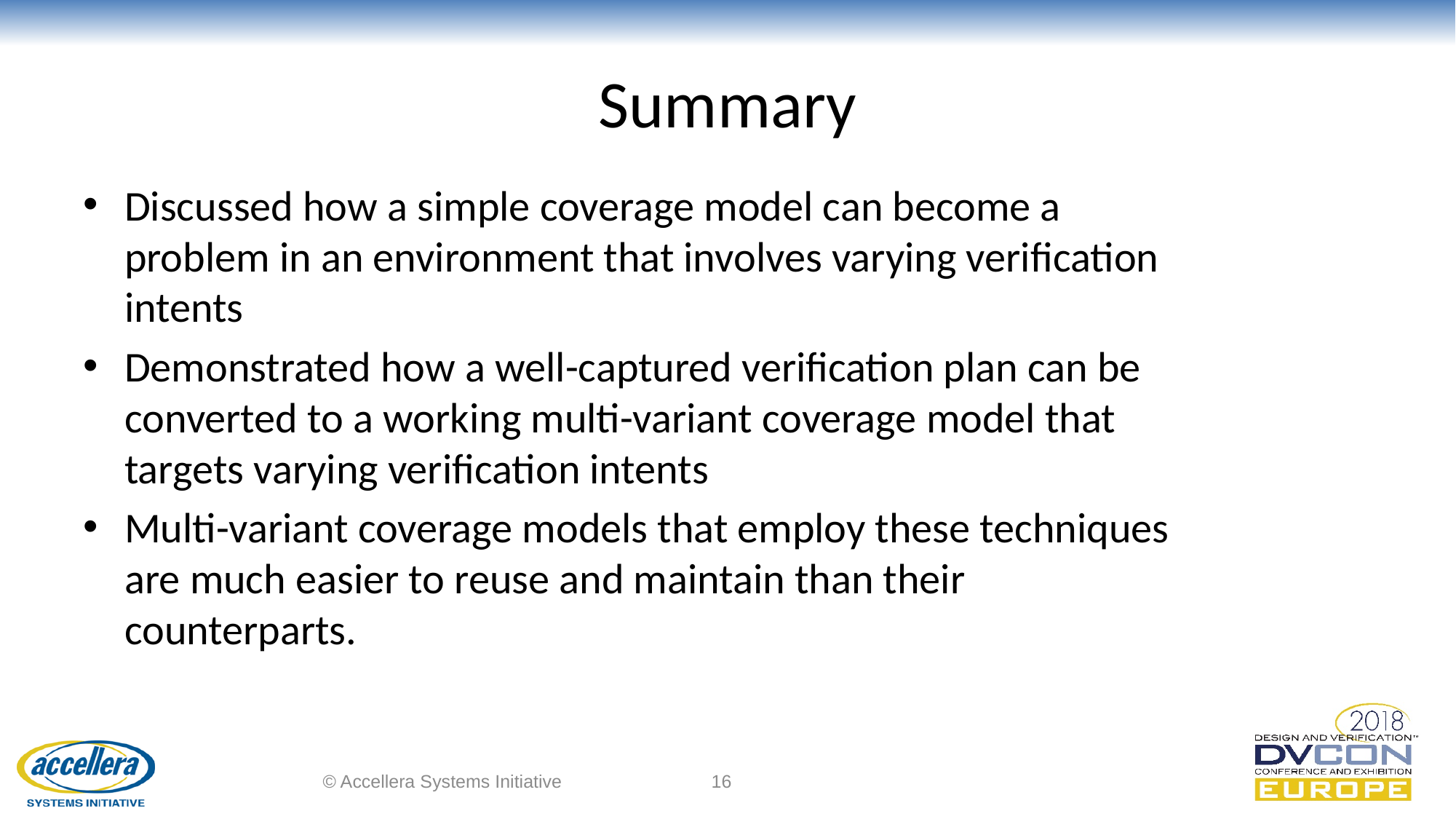

# Summary
Discussed how a simple coverage model can become a problem in an environment that involves varying verification intents
Demonstrated how a well-captured verification plan can be converted to a working multi-variant coverage model that targets varying verification intents
Multi-variant coverage models that employ these techniques are much easier to reuse and maintain than their counterparts.

© Accellera Systems Initiative
16